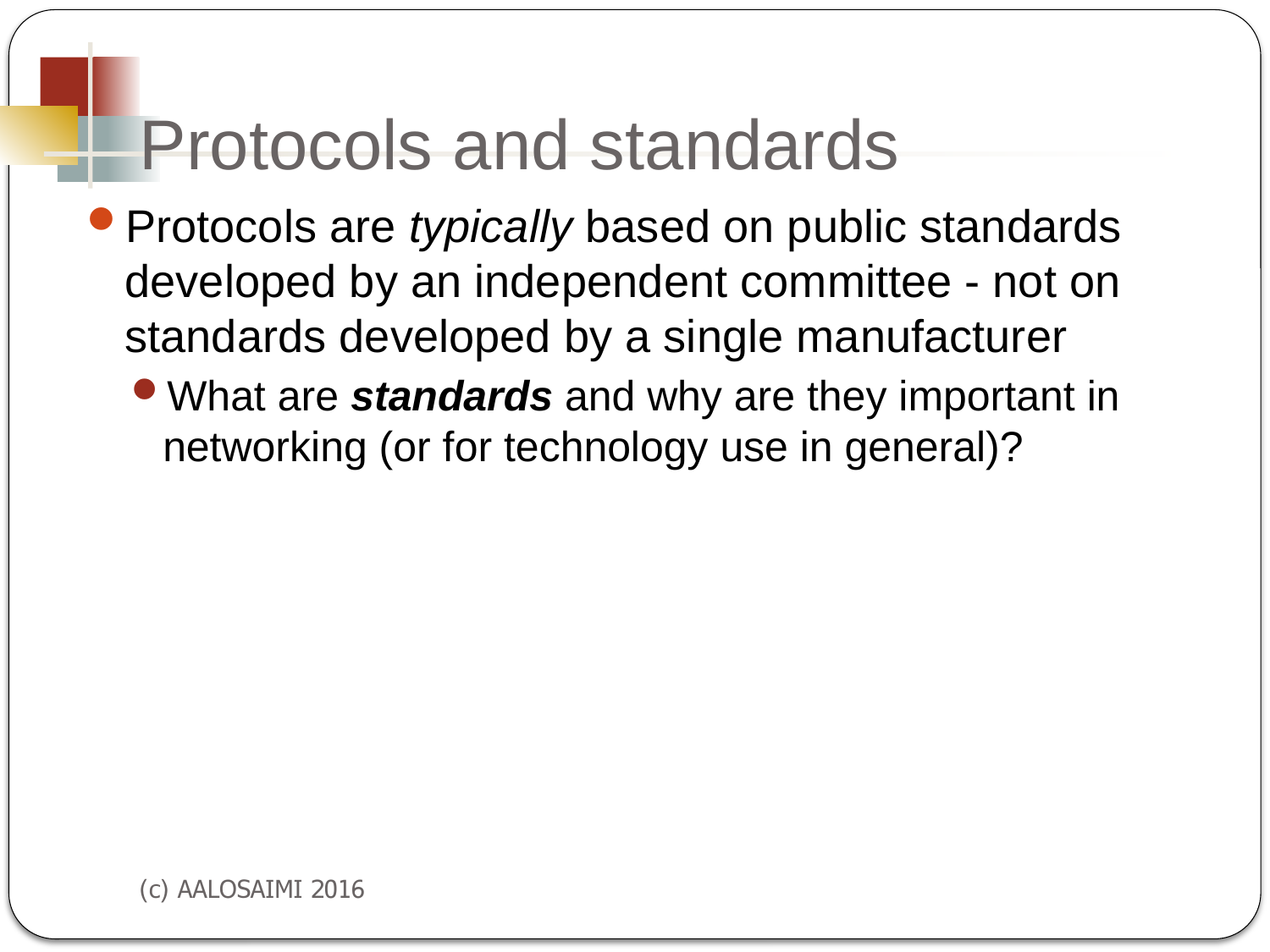

# Protocols and standards
Protocols are typically based on public standards developed by an independent committee - not on standards developed by a single manufacturer
What are standards and why are they important in networking (or for technology use in general)?

(c) AALOSAIMI 2016